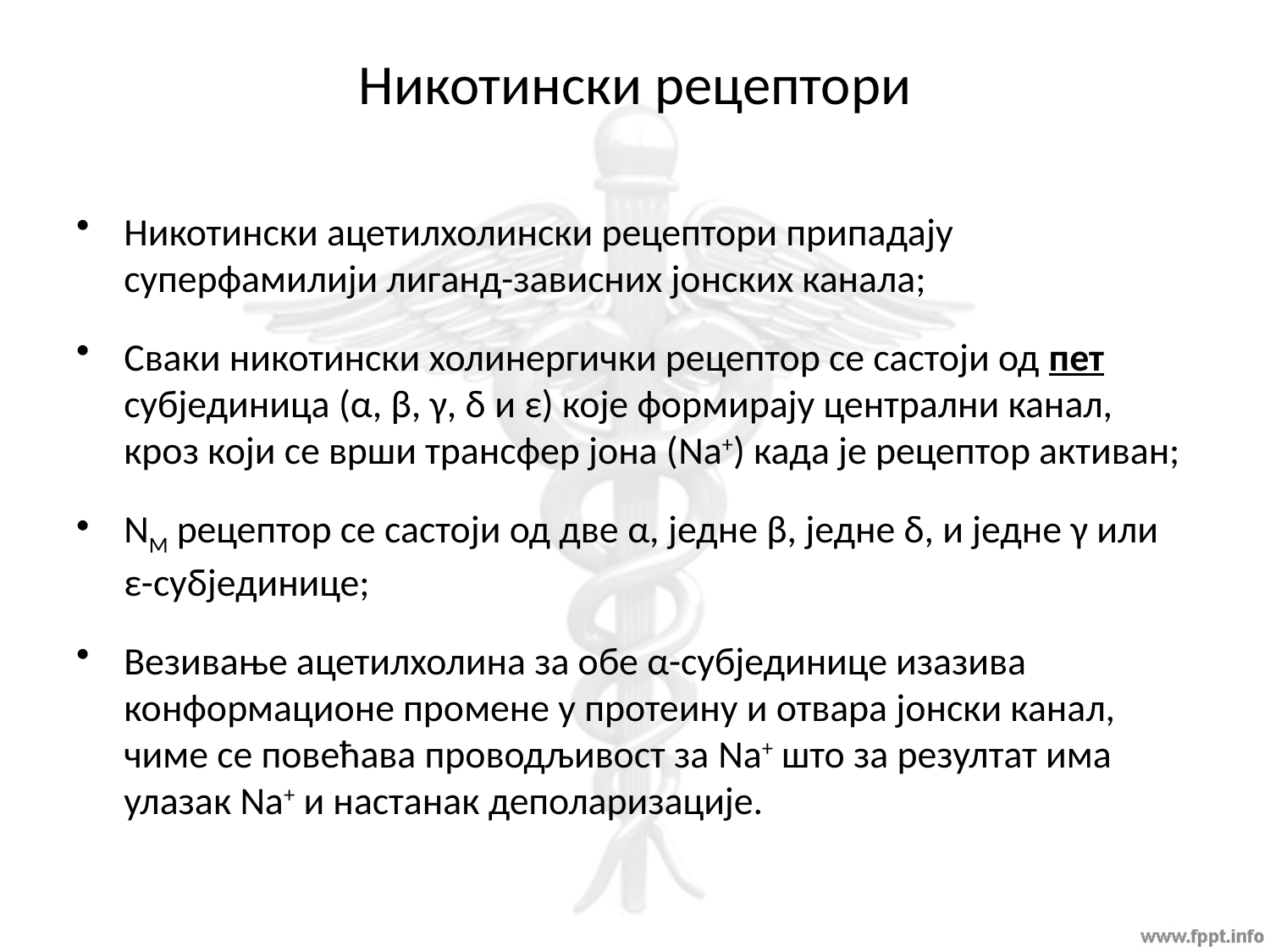

# Никотински рецептори

Никотински ацетилхолински рецептори припадају суперфамилији лиганд-зависних јонских канала;

Сваки никотински холинергички рецептор се састоји од пет субјединица (α, β, γ, δ и ε) које формирају централни канал, кроз који се врши трансфер јона (Na+) када је рецептор активан;

NM рецептор се састоји од две α, једне β, једне δ, и једне γ или ε-субјединице;

Везивање ацетилхолина за обе α-субјединице изазива конформационе промене у протеину и отвара јонски канал, чиме се повећава проводљивост за Na+ што за резултат има улазак Na+ и настанак деполаризације.